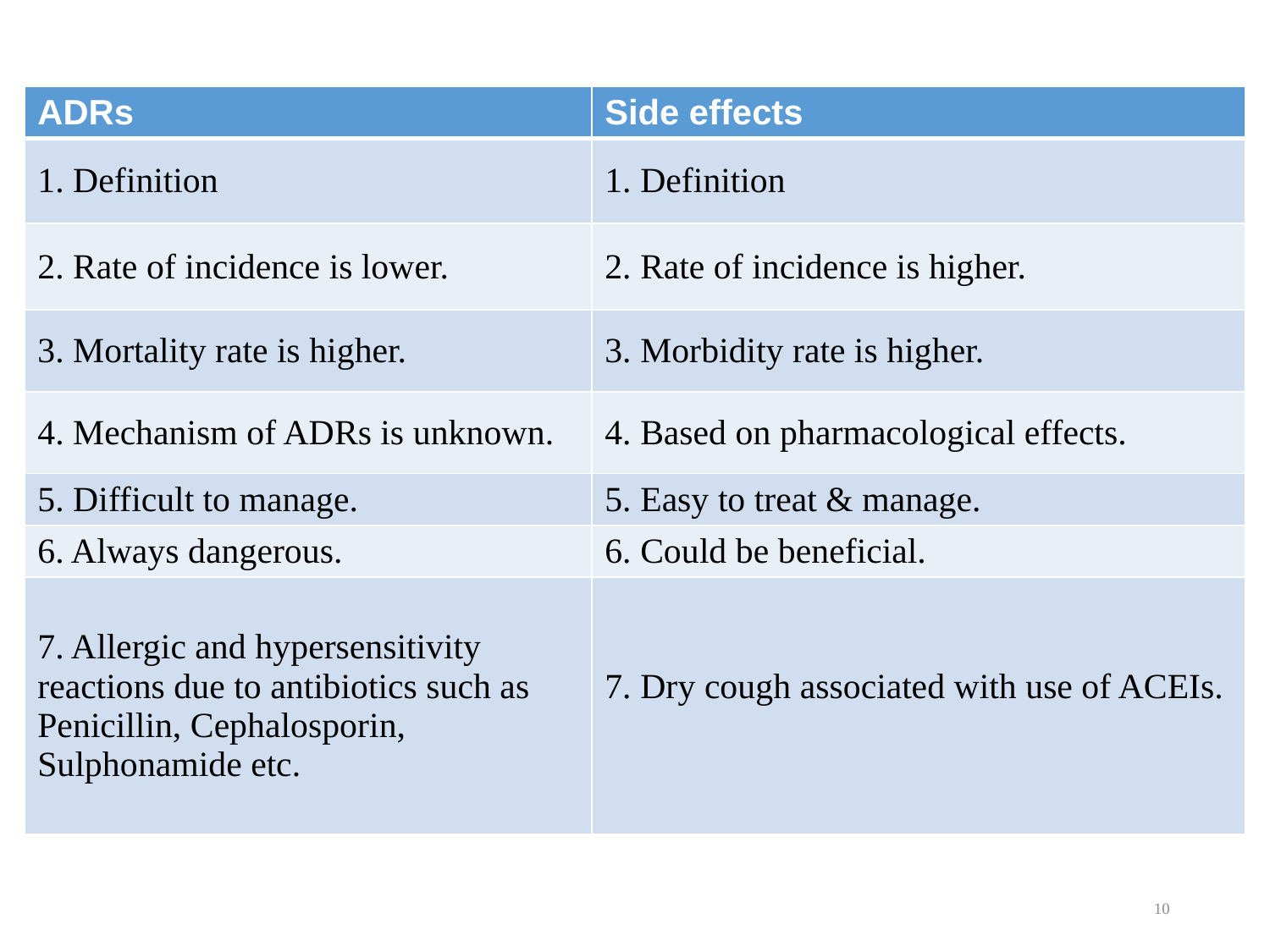

| ADRs | Side effects |
| --- | --- |
| 1. Definition | 1. Definition |
| 2. Rate of incidence is lower. | 2. Rate of incidence is higher. |
| 3. Mortality rate is higher. | 3. Morbidity rate is higher. |
| 4. Mechanism of ADRs is unknown. | 4. Based on pharmacological effects. |
| 5. Difficult to manage. | 5. Easy to treat & manage. |
| 6. Always dangerous. | 6. Could be beneficial. |
| 7. Allergic and hypersensitivity reactions due to antibiotics such as Penicillin, Cephalosporin, Sulphonamide etc. | 7. Dry cough associated with use of ACEIs. |
10